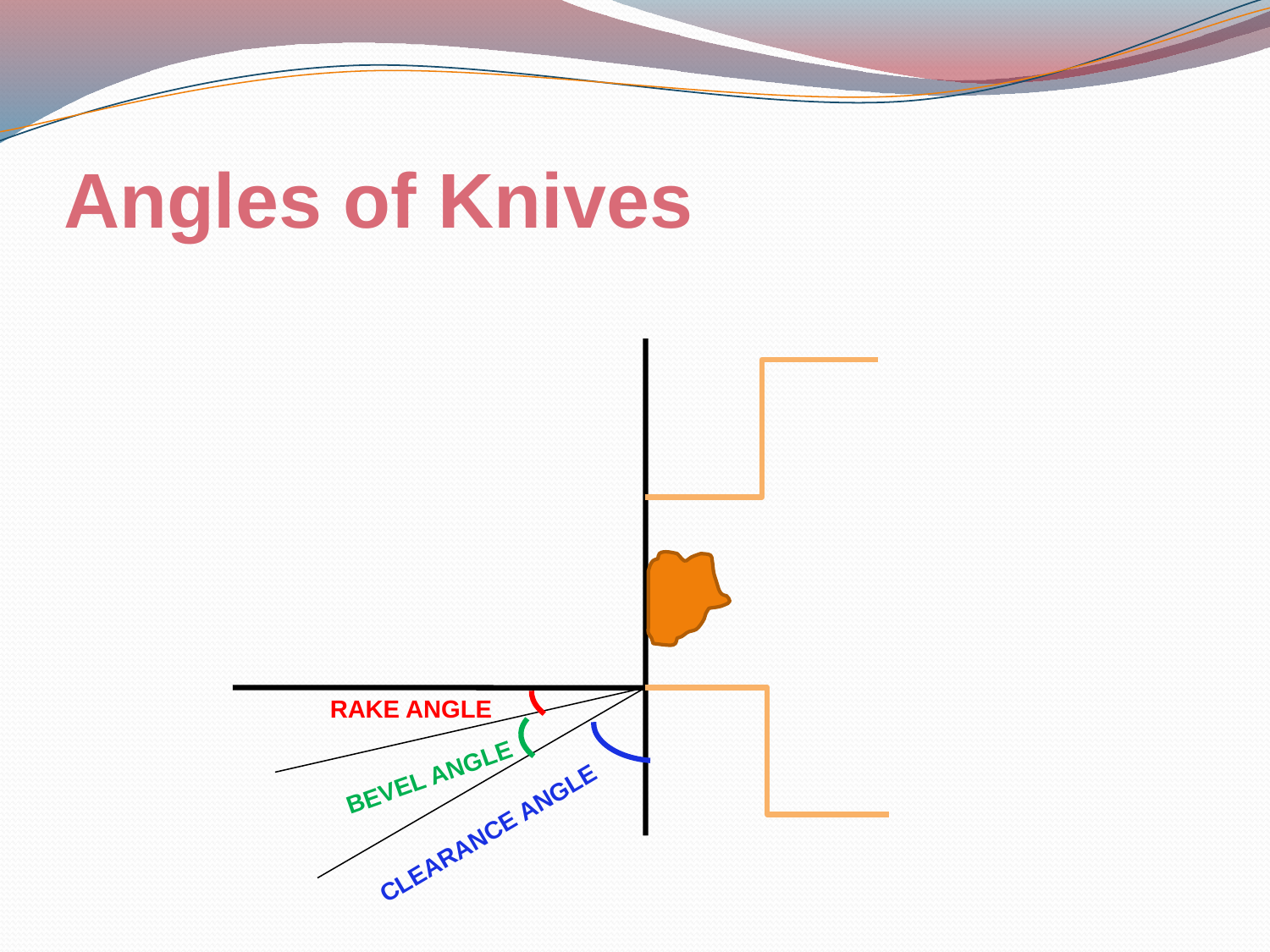

# Angles of Knives

RAKE ANGLE

BEVEL ANGLE
CLEARANCE ANGLE